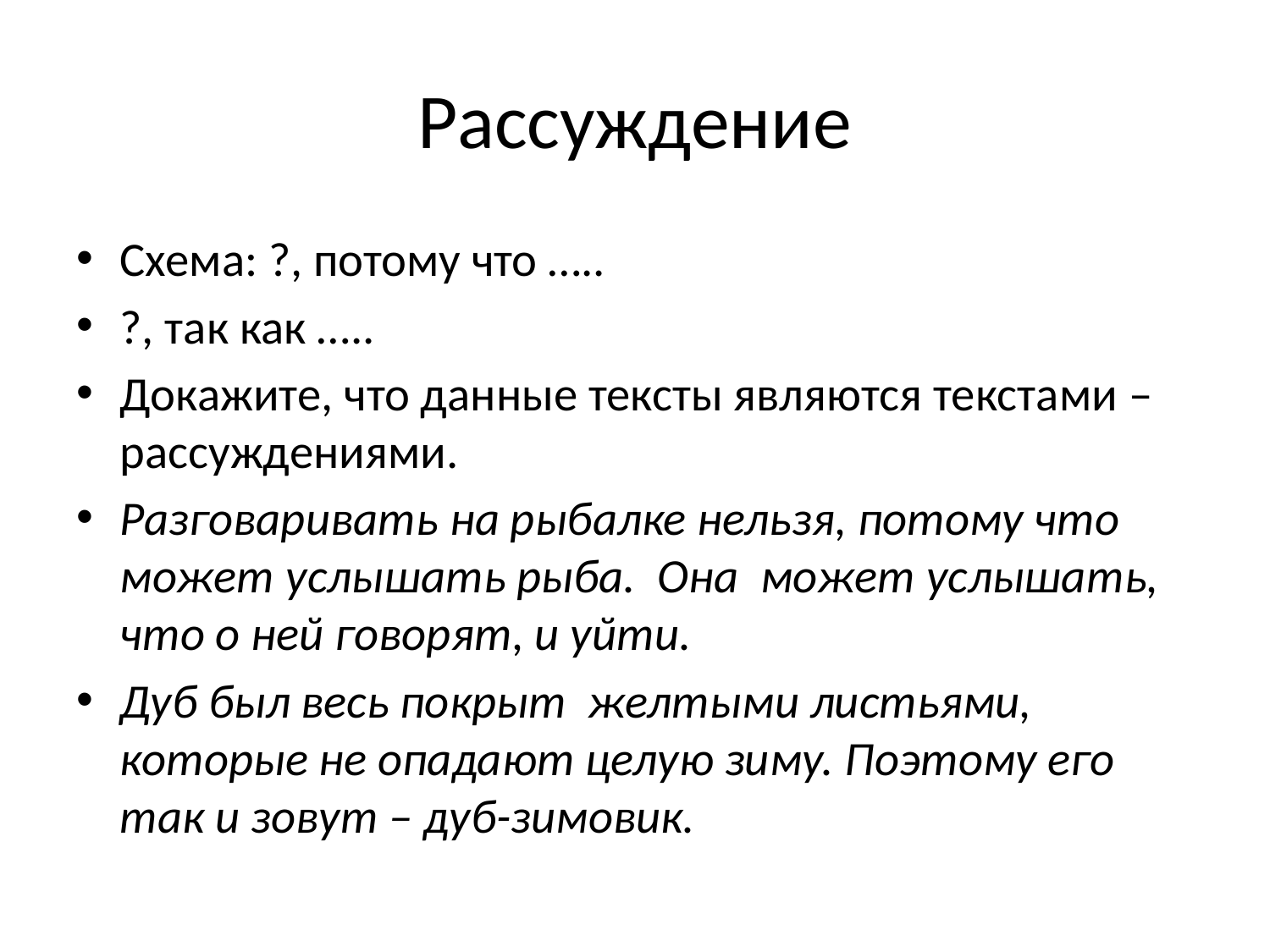

# Рассуждение
Схема: ?, потому что …..
?, так как …..
Докажите, что данные тексты являются текстами – рассуждениями.
Разговаривать на рыбалке нельзя, потому что может услышать рыба.  Она  может услышать, что о ней говорят, и уйти.
Дуб был весь покрыт  желтыми листьями, которые не опадают целую зиму. Поэтому его так и зовут – дуб-зимовик.